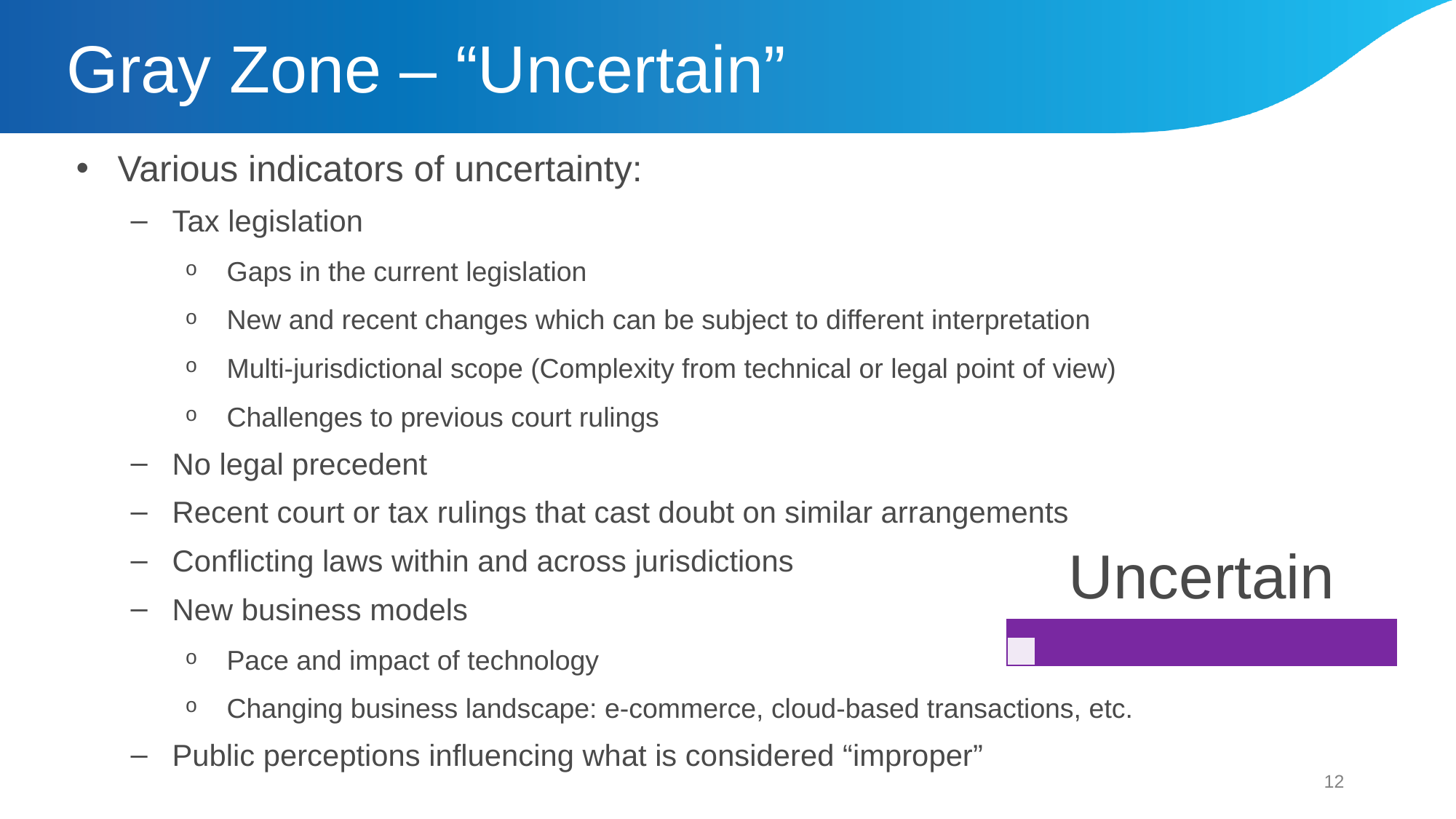

# Gray Zone – “Uncertain”
Various indicators of uncertainty:
Tax legislation
Gaps in the current legislation
New and recent changes which can be subject to different interpretation
Multi-jurisdictional scope (Complexity from technical or legal point of view)
Challenges to previous court rulings
No legal precedent
Recent court or tax rulings that cast doubt on similar arrangements
Conflicting laws within and across jurisdictions
New business models
Pace and impact of technology
Changing business landscape: e-commerce, cloud-based transactions, etc.
Public perceptions influencing what is considered “improper”

Uncertain
12